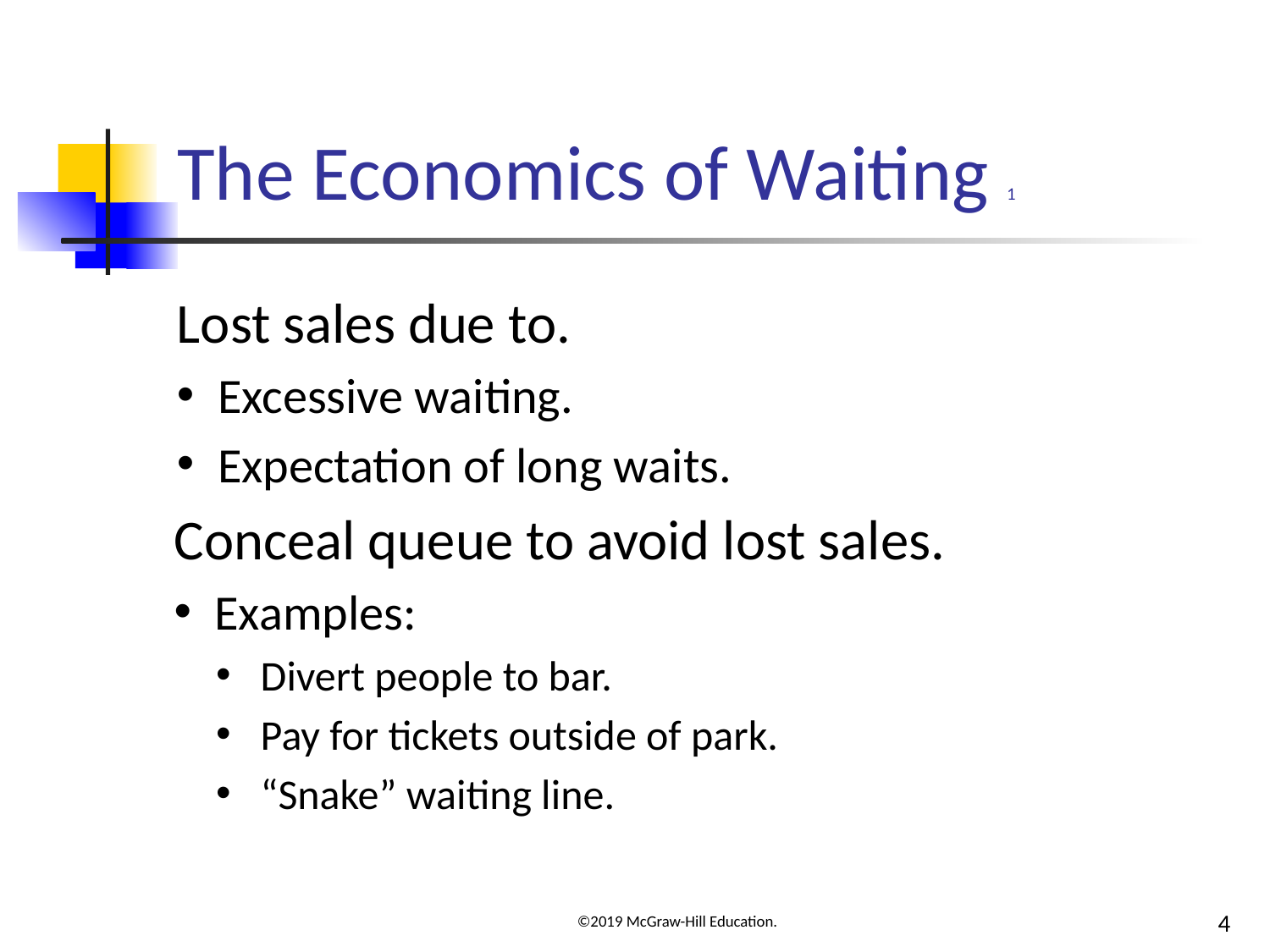

# The Economics of Waiting 1
Lost sales due to.
Excessive waiting.
Expectation of long waits.
Conceal queue to avoid lost sales.
Examples:
Divert people to bar.
Pay for tickets outside of park.
“Snake” waiting line.